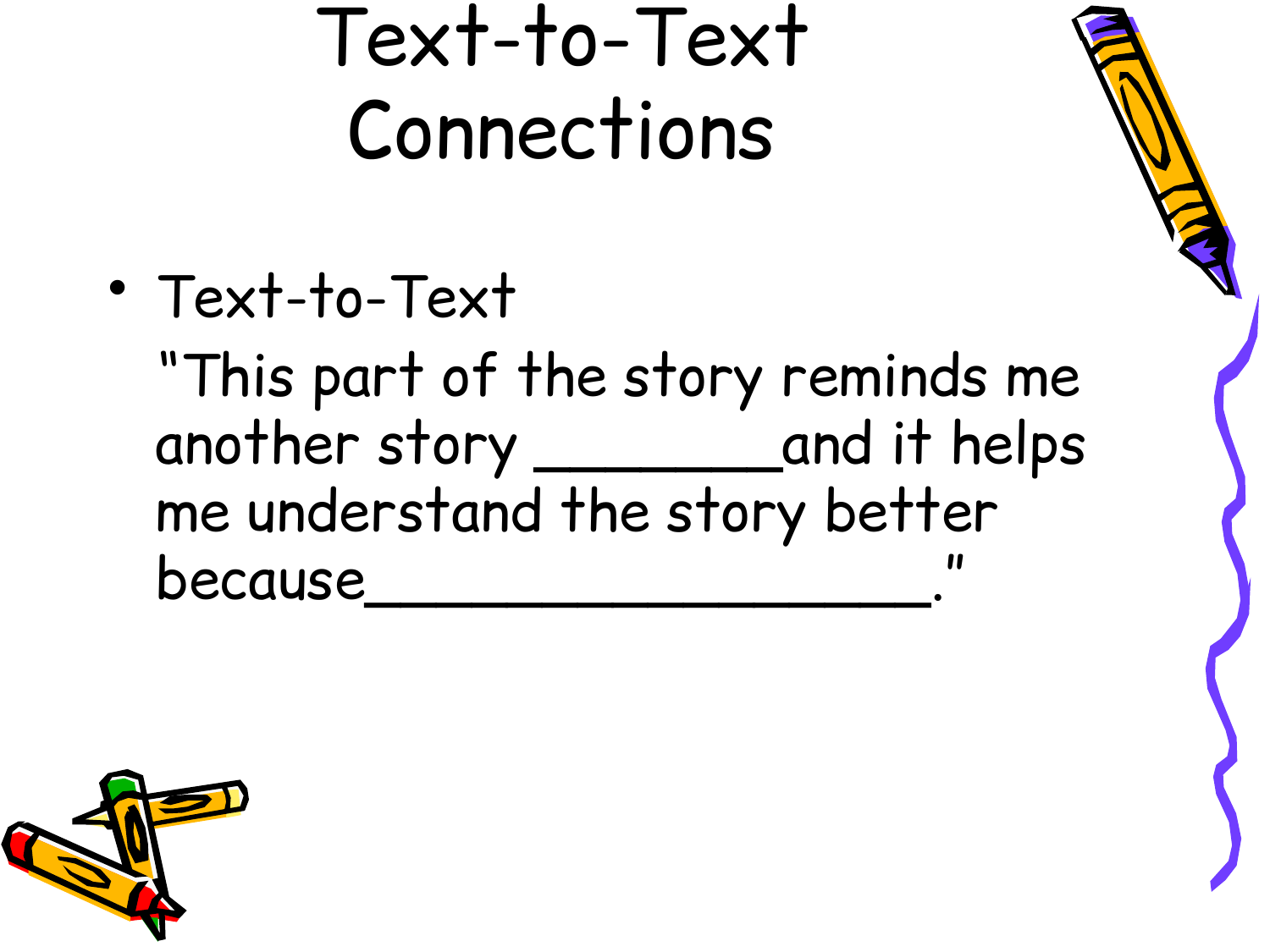

# Text-to-Text Connections
Text-to-Text
   “This part of the story reminds me another story _______and it helps me understand the story better because________________.”